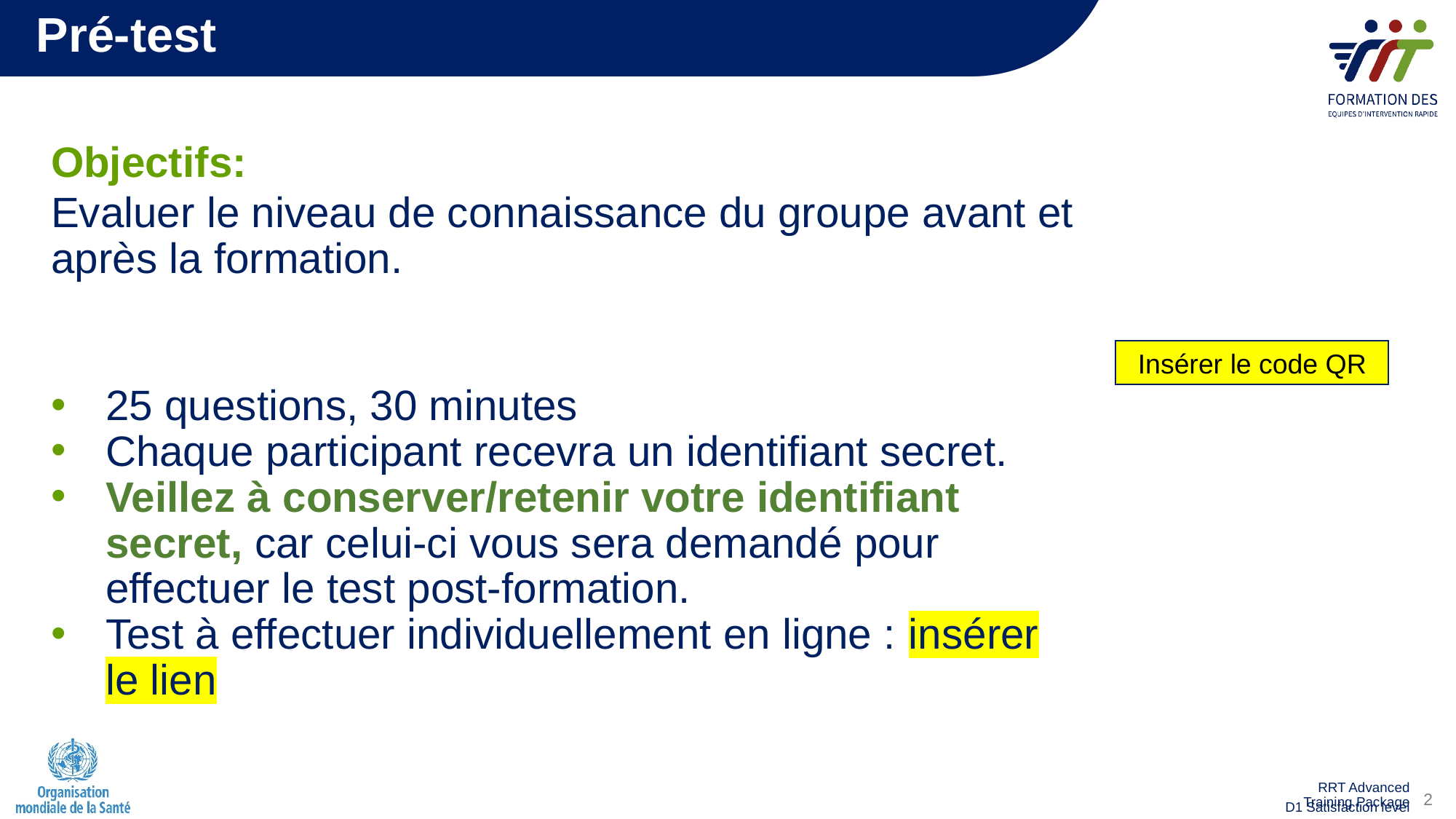

# Pré-test
Objectifs:
Evaluer le niveau de connaissance du groupe avant et après la formation.

25 questions, 30 minutes
Chaque participant recevra un identifiant secret.
Veillez à conserver/retenir votre identifiant secret, car celui-ci vous sera demandé pour effectuer le test post-formation.
Test à effectuer individuellement en ligne : insérer le lien

Insérer le code QR